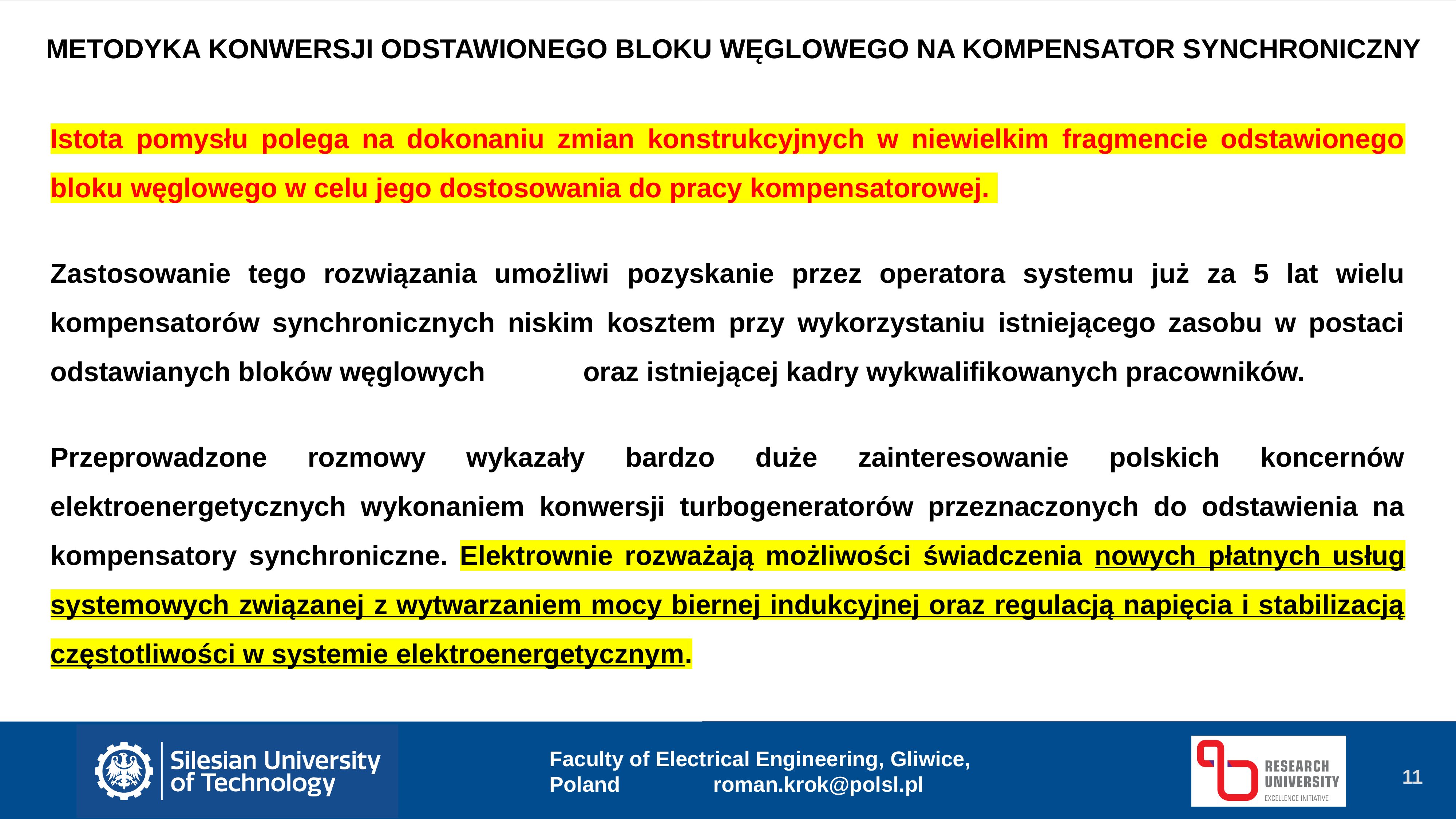

METODYKA KONWERSJI ODSTAWIONEGO BLOKU WĘGLOWEGO NA KOMPENSATOR SYNCHRONICZNY
Istota pomysłu polega na dokonaniu zmian konstrukcyjnych w niewielkim fragmencie odstawionego bloku węglowego w celu jego dostosowania do pracy kompensatorowej.
Zastosowanie tego rozwiązania umożliwi pozyskanie przez operatora systemu już za 5 lat wielu kompensatorów synchronicznych niskim kosztem przy wykorzystaniu istniejącego zasobu w postaci odstawianych bloków węglowych             oraz istniejącej kadry wykwalifikowanych pracowników.
Przeprowadzone rozmowy wykazały bardzo duże zainteresowanie polskich koncernów elektroenergetycznych wykonaniem konwersji turbogeneratorów przeznaczonych do odstawienia na kompensatory synchroniczne. Elektrownie rozważają możliwości świadczenia nowych płatnych usług systemowych związanej z wytwarzaniem mocy biernej indukcyjnej oraz regulacją napięcia i stabilizacją częstotliwości w systemie elektroenergetycznym.